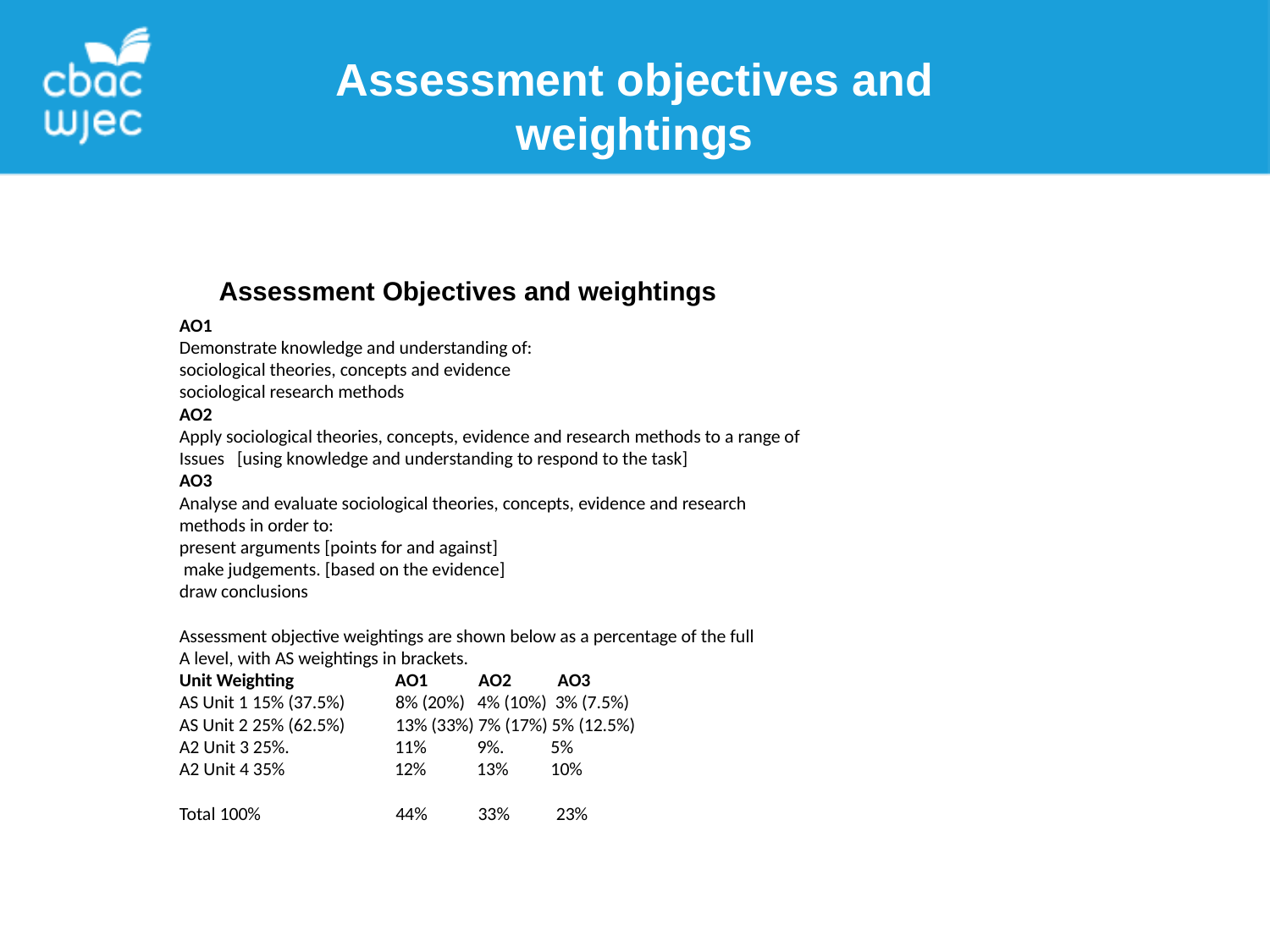

Assessment objectives and weightings
Assessment Objectives and weightings

AO1
Demonstrate knowledge and understanding of:
sociological theories, concepts and evidence
sociological research methods
AO2
Apply sociological theories, concepts, evidence and research methods to a range of
Issues   [using knowledge and understanding to respond to the task]
AO3
Analyse and evaluate sociological theories, concepts, evidence and research
methods in order to:
present arguments [points for and against]
 make judgements. [based on the evidence]
draw conclusions

Assessment objective weightings are shown below as a percentage of the full
A level, with AS weightings in brackets.
Unit Weighting                        AO1            AO2           AO3
AS Unit 1 15% (37.5%)            8% (20%)   4% (10%)  3% (7.5%)
AS Unit 2 25% (62.5%)            13% (33%) 7% (17%) 5% (12.5%)
A2 Unit 3 25%.                         11%            9%.           5%
A2 Unit 4 35%                          12%            13%          10%

Total 100%                                44%            33%           23%